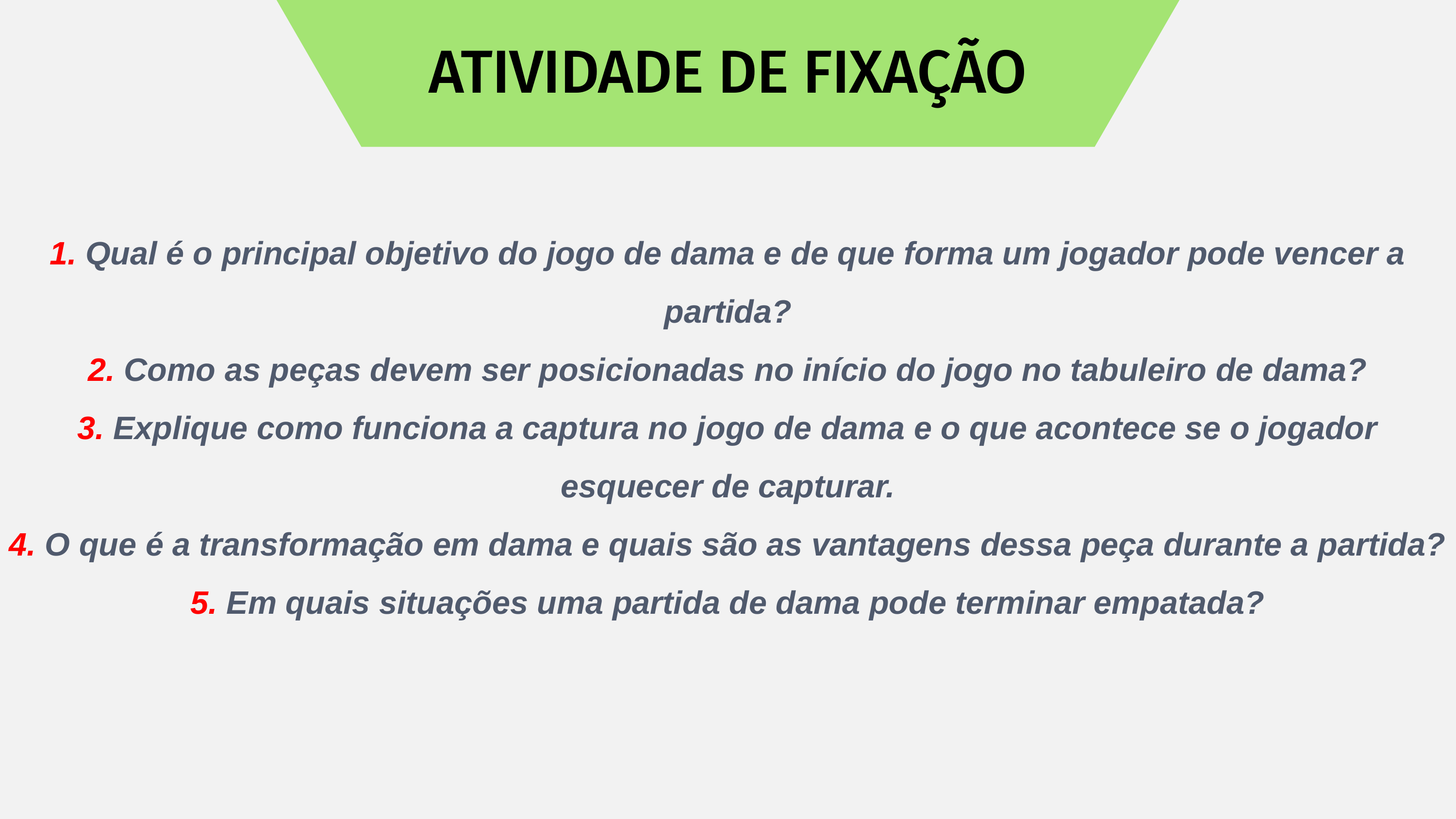

ATIVIDADE DE FIXAÇÃO
1. Qual é o principal objetivo do jogo de dama e de que forma um jogador pode vencer a partida?
2. Como as peças devem ser posicionadas no início do jogo no tabuleiro de dama?
3. Explique como funciona a captura no jogo de dama e o que acontece se o jogador esquecer de capturar.
4. O que é a transformação em dama e quais são as vantagens dessa peça durante a partida?
5. Em quais situações uma partida de dama pode terminar empatada?